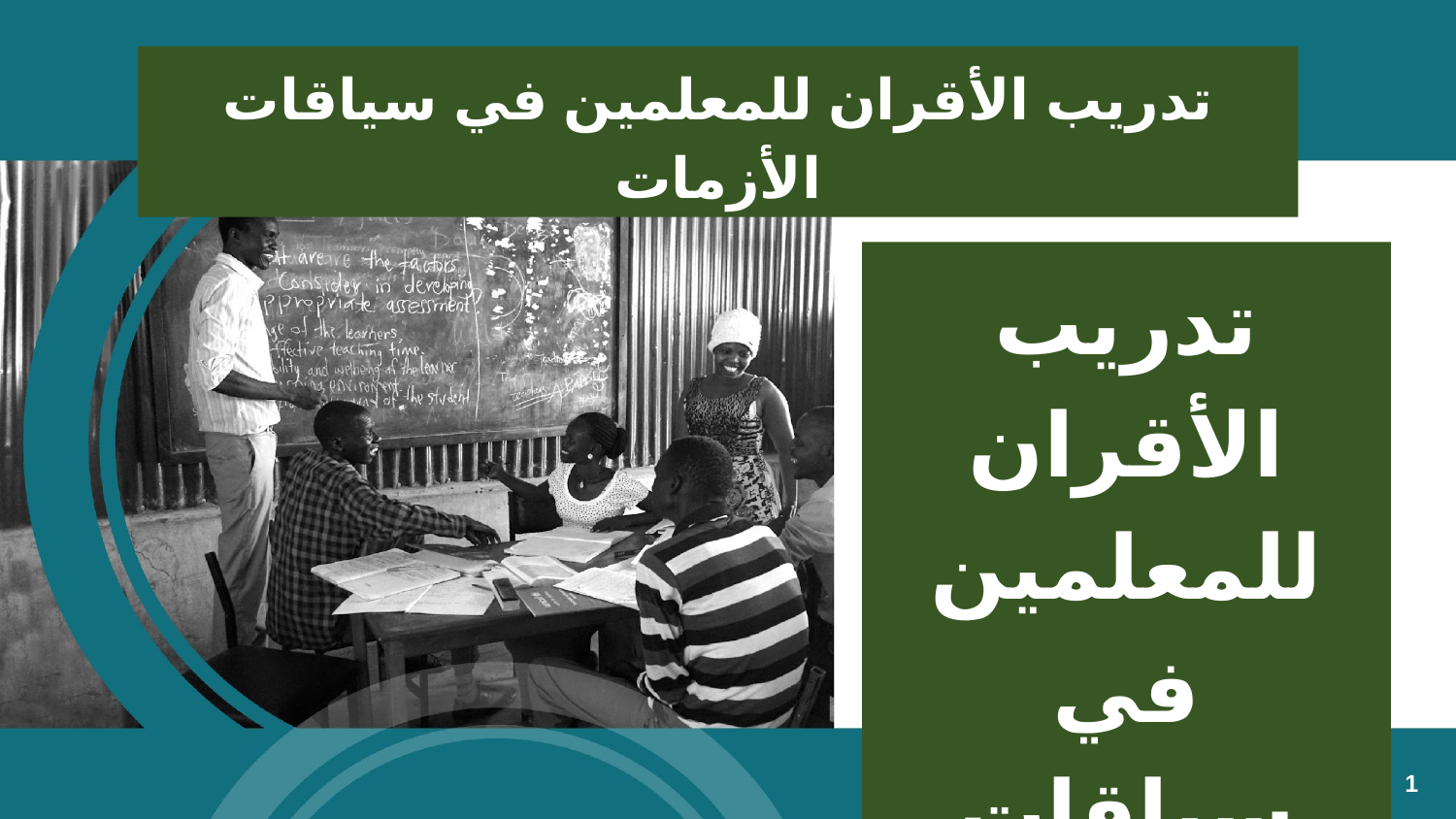

تدريب الأقران للمعلمين في سياقات الأزمات
تدريب الأقران للمعلمين في سياقات الأزمات
1